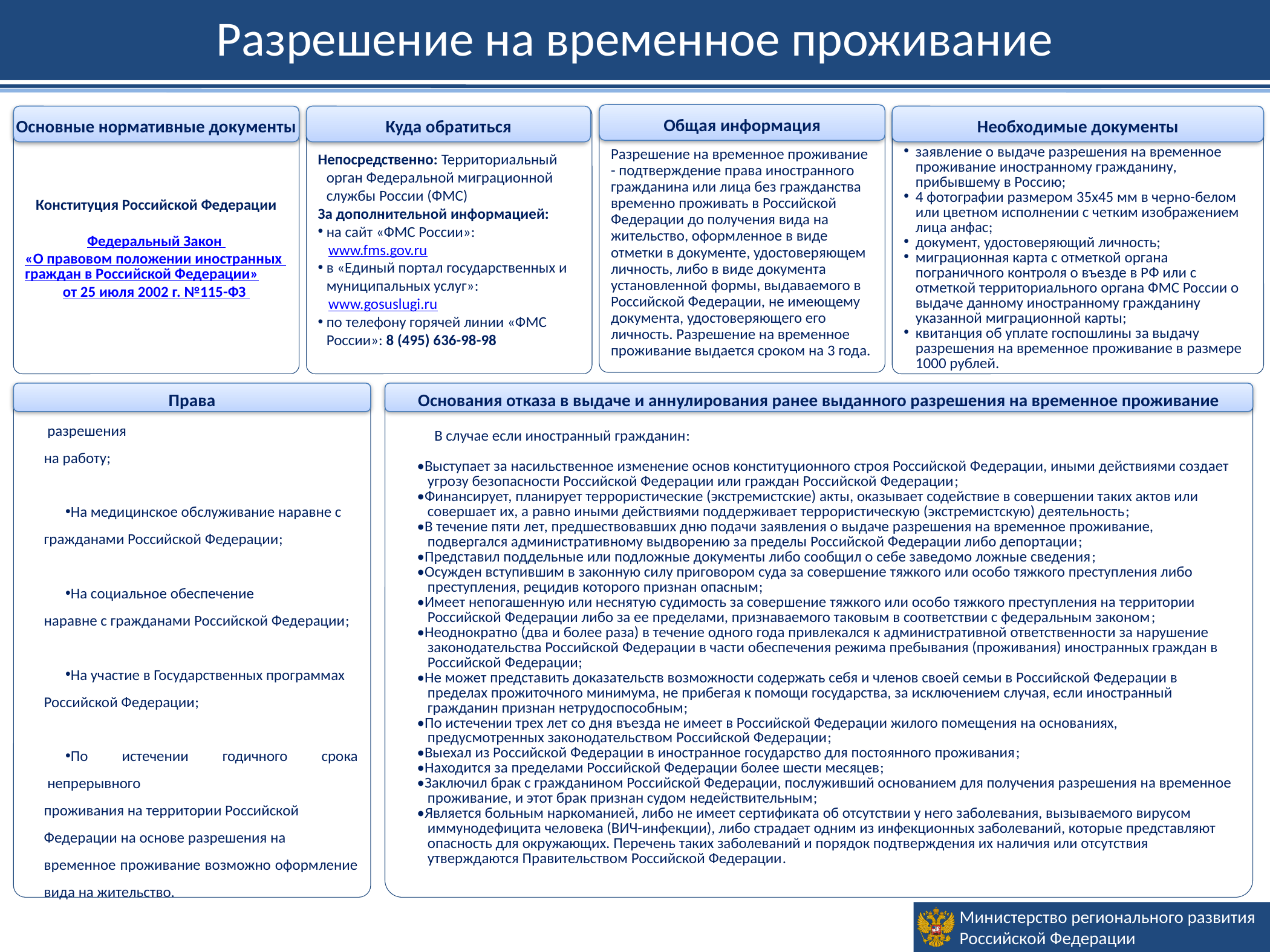

Разрешение на временное проживание

Разрешение на временное проживание - подтверждение права иностранного гражданина или лица без гражданства временно проживать в Российской Федерации до получения вида на жительство, оформленное в виде отметки в документе, удостоверяющем личность, либо в виде документа установленной формы, выдаваемого в Российской Федерации, не имеющему документа, удостоверяющего его личность. Разрешение на временное проживание выдается сроком на 3 года.
Общая информация
Конституция Российской Федерации

Федеральный Закон
«О правовом положении иностранных граждан в Российской Федерации»
от 25 июля 2002 г. №115-ФЗ
Основные нормативные документы
Куда обратиться

Непосредственно: Территориальный орган Федеральной миграционной службы России (ФМС)
За дополнительной информацией:
на сайт «ФМС России»:
   www.fms.gov.ru
в «Единый портал государственных и муниципальных услуг»:
   www.gosuslugi.ru
по телефону горячей линии «ФМС России»: 8 (495) 636-98-98
заявление о выдаче разрешения на временное проживание иностранному гражданину, прибывшему в Россию;
4 фотографии размером 35x45 мм в черно-белом или цветном исполнении с четким изображением лица анфас;
документ, удостоверяющий личность;
миграционная карта с отметкой органа пограничного контроля о въезде в РФ или с отметкой территориального органа ФМС России о выдаче данному иностранному гражданину указанной миграционной карты;
квитанция об уплате госпошлины за выдачу разрешения на временное проживание в размере 1000 рублей.
Необходимые документы

     В случае если иностранный гражданин:

•Выступает за насильственное изменение основ конституционного строя Российской Федерации, иными действиями создает
   угрозу безопасности Российской Федерации или граждан Российской Федерации;
•Финансирует, планирует террористические (экстремистские) акты, оказывает содействие в совершении таких актов или
   совершает их, а равно иными действиями поддерживает террористическую (экстремистскую) деятельность;
•В течение пяти лет, предшествовавших дню подачи заявления о выдаче разрешения на временное проживание,
   подвергался административному выдворению за пределы Российской Федерации либо депортации;
•Представил поддельные или подложные документы либо сообщил о себе заведомо ложные сведения;
•Осужден вступившим в законную силу приговором суда за совершение тяжкого или особо тяжкого преступления либо
   преступления, рецидив которого признан опасным;
•Имеет непогашенную или неснятую судимость за совершение тяжкого или особо тяжкого преступления на территории
   Российской Федерации либо за ее пределами, признаваемого таковым в соответствии с федеральным законом;
•Неоднократно (два и более раза) в течение одного года привлекался к административной ответственности за нарушение
   законодательства Российской Федерации в части обеспечения режима пребывания (проживания) иностранных граждан в
   Российской Федерации;
•Не может представить доказательств возможности содержать себя и членов своей семьи в Российской Федерации в
   пределах прожиточного минимума, не прибегая к помощи государства, за исключением случая, если иностранный
   гражданин признан нетрудоспособным;
•По истечении трех лет со дня въезда не имеет в Российской Федерации жилого помещения на основаниях,
   предусмотренных законодательством Российской Федерации;
•Выехал из Российской Федерации в иностранное государство для постоянного проживания;
•Находится за пределами Российской Федерации более шести месяцев;
•Заключил брак с гражданином Российской Федерации, послуживший основанием для получения разрешения на временное
   проживание, и этот брак признан судом недействительным;
•Является больным наркоманией, либо не имеет сертификата об отсутствии у него заболевания, вызываемого вирусом
   иммунодефицита человека (ВИЧ-инфекции), либо страдает одним из инфекционных заболеваний, которые представляют
   опасность для окружающих. Перечень таких заболеваний и порядок подтверждения их наличия или отсутствия
   утверждаются Правительством Российской Федерации.
Основания отказа в выдаче и аннулирования ранее выданного разрешения на временное проживание
На трудоустройство без получения разрешения
на работу;

На медицинское обслуживание наравне с
гражданами Российской Федерации;

На социальное обеспечение
наравне с гражданами Российской Федерации;

На участие в Государственных программах
Российской Федерации;

По истечении годичного срока непрерывного
проживания на территории Российской
Федерации на основе разрешения на
временное проживание возможно оформление
вида на жительство.
Права